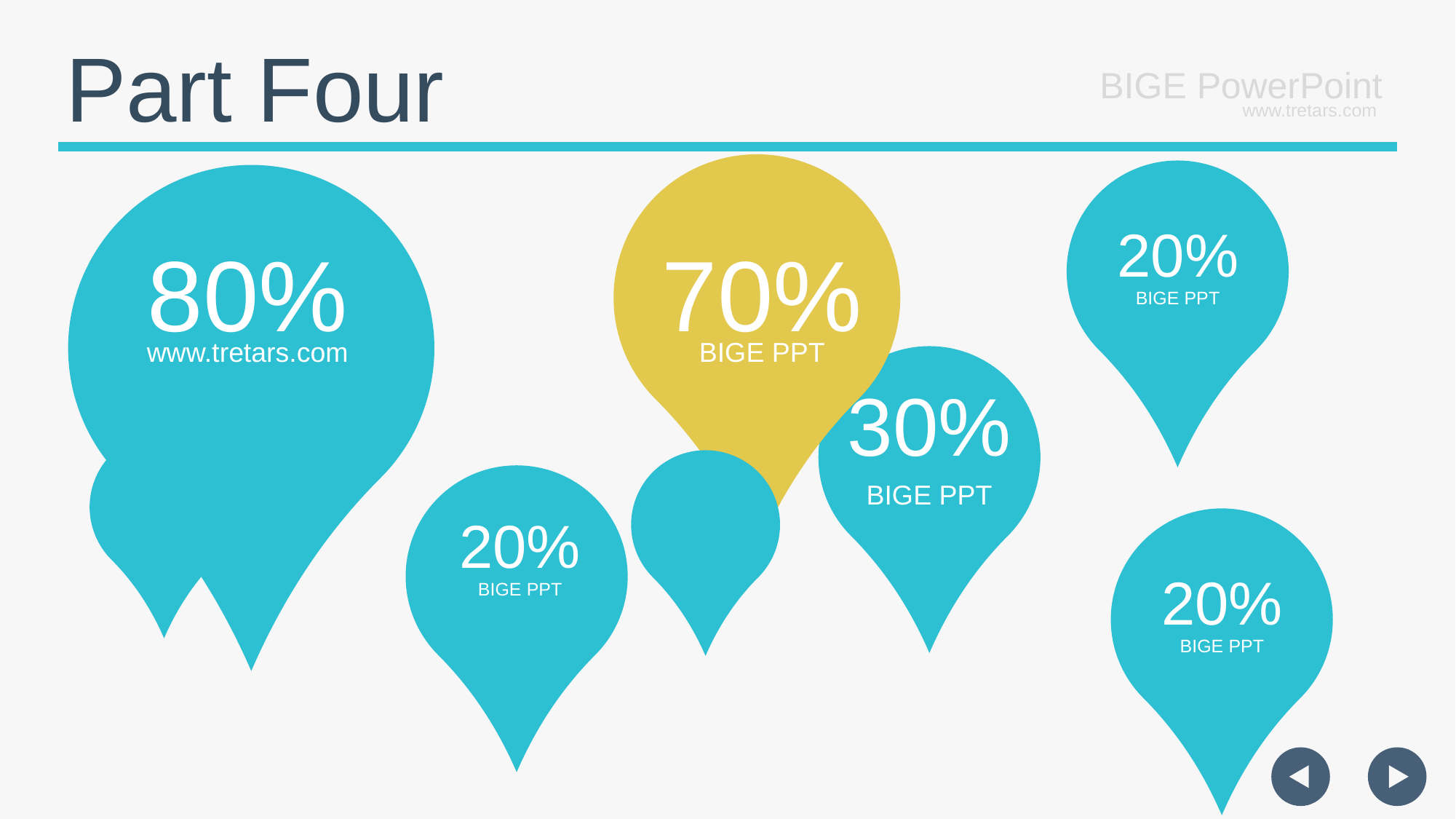

Part Four
BIGE PowerPoint
www.tretars.com

20%
80%
70%
BIGE PPT
www.tretars.com
BIGE PPT

30%

BIGE PPT
20%

20%
BIGE PPT
BIGE PPT